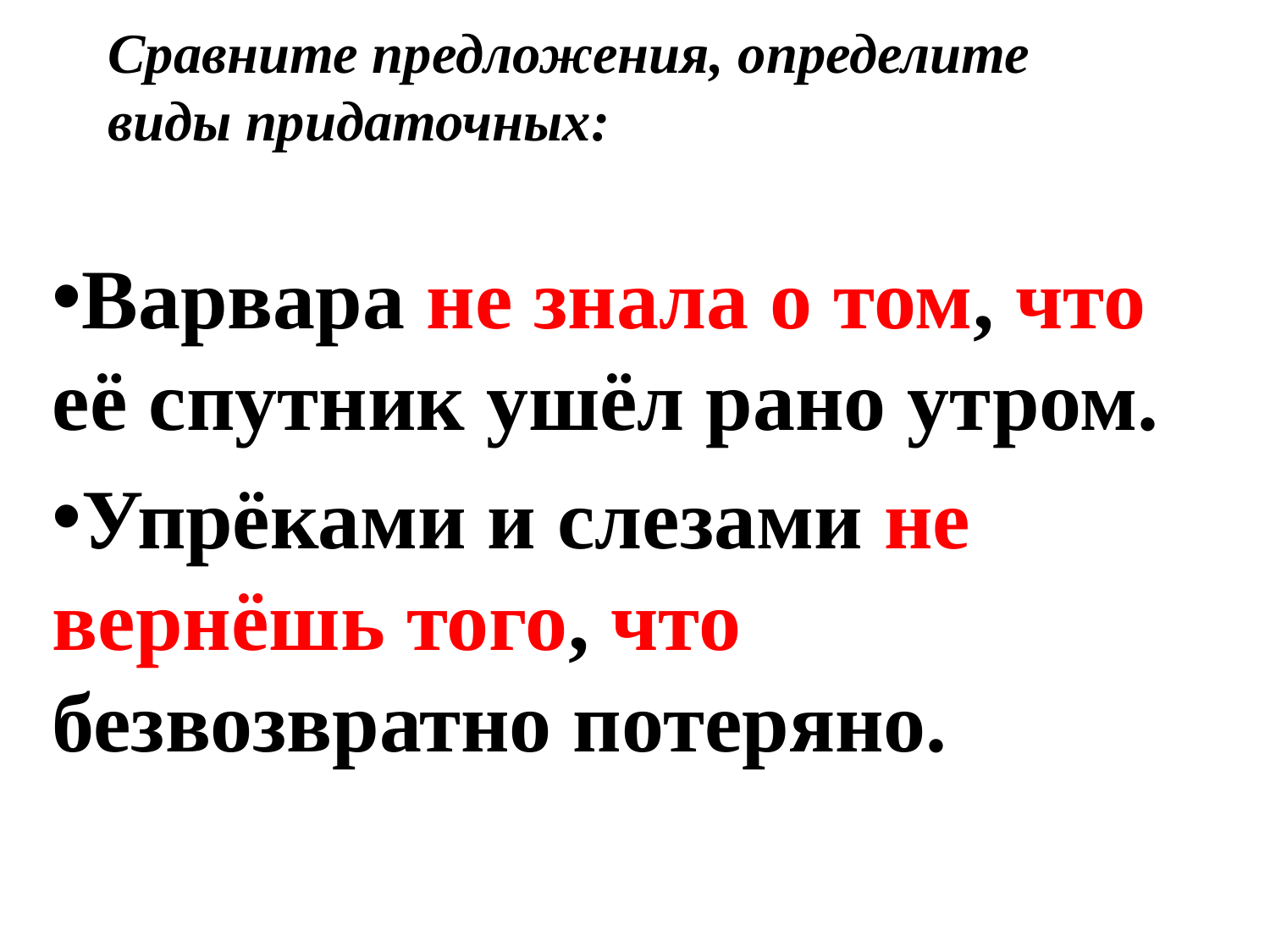

# Сравните предложения, определите виды придаточных:
Варвара не знала о том, что её спутник ушёл рано утром.
Упрёками и слезами не вернёшь того, что безвозвратно потеряно.